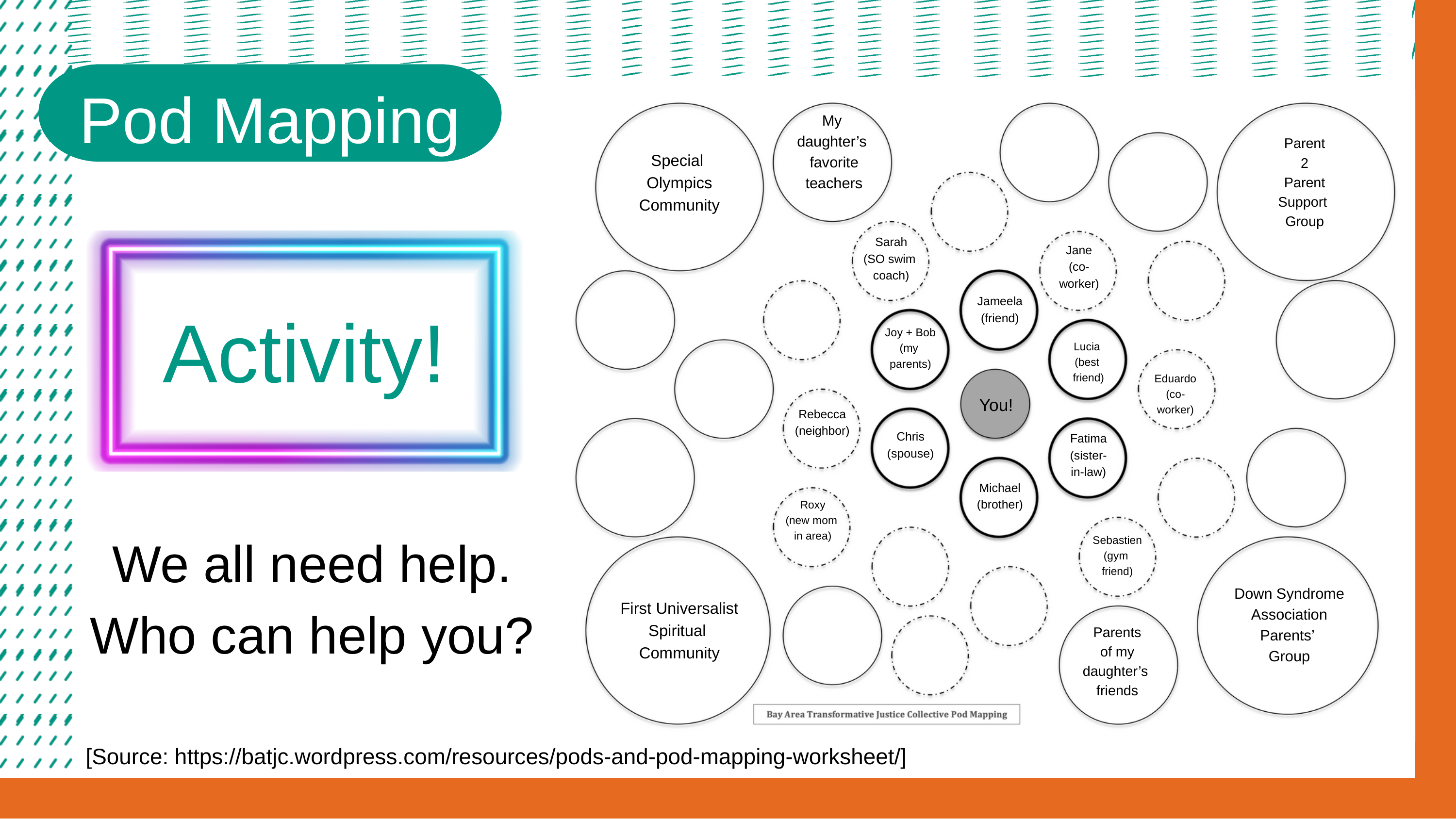

Pod Mapping

My
daughter’s
favorite
teachers
Parent
2
Parent
Support
Group
Special
Olympics
Community

Activity!
Sarah
(SO swim
coach)
Jane
(co-
worker)
Jameela
(friend)
Joy + Bob
(my
parents)
Lucia
(best
friend)
Eduardo
(co-
worker)

You!
Rebecca
(neighbor)
Chris
(spouse)
Fatima
(sister-
in-law)
Michael
(brother)
Roxy
(new mom
in area)
Sebastien
(gym
friend)
We all need help.

Who can help you?

Down Syndrome
Association
Parents’
Group
First Universalist
Spiritual
Community
Parents
of my
daughter’s
friends
[Source: https://batjc.wordpress.com/resources/pods-and-pod-mapping-worksheet/]